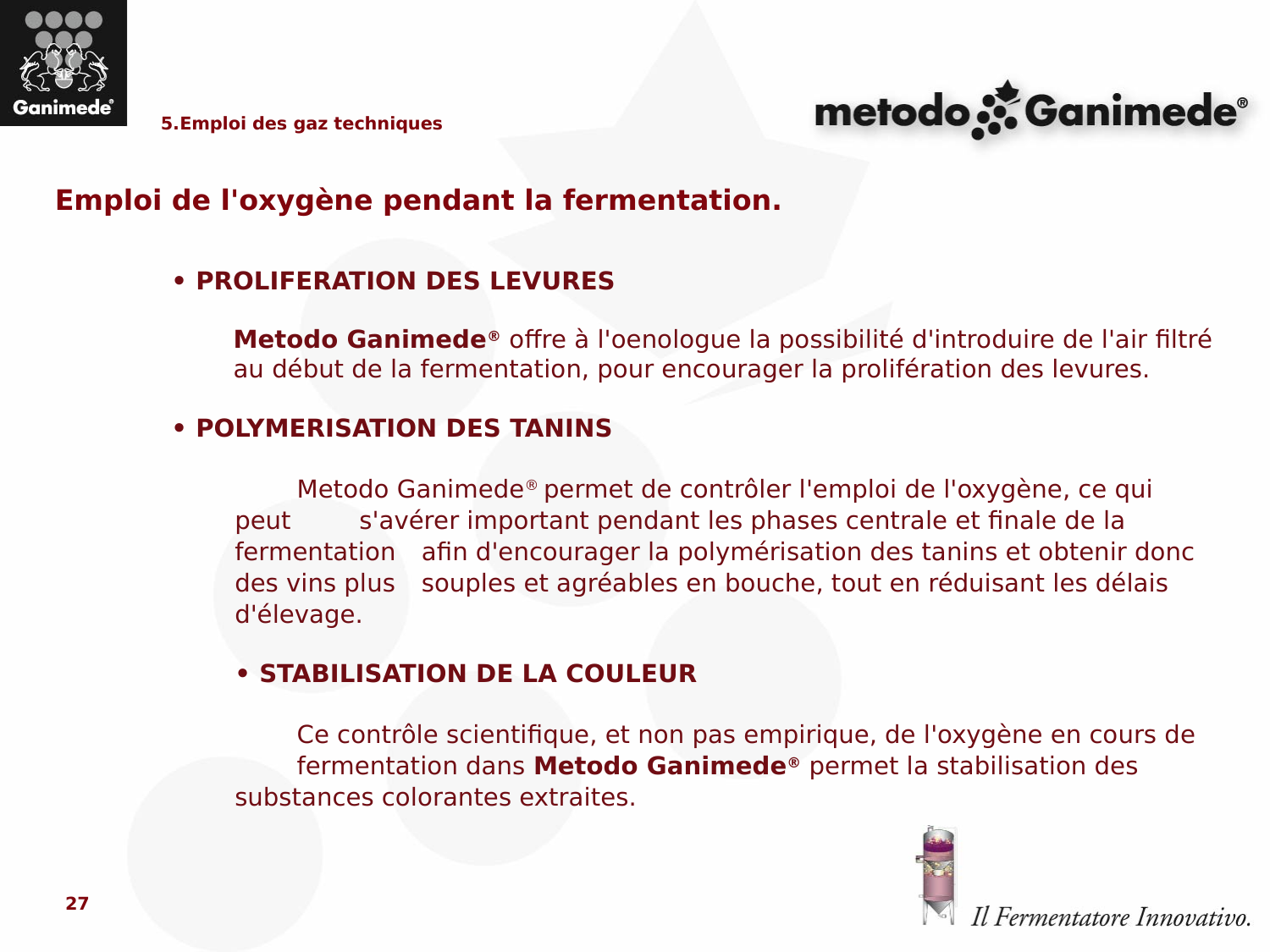

5.Emploi des gaz techniques
Emploi de l'oxygène pendant la fermentation.
• PROLIFERATION DES LEVURES

	Metodo Ganimede® offre à l'oenologue la possibilité d'introduire de l'air filtré 	au début de la fermentation, pour encourager la prolifération des levures.

• POLYMERISATION DES TANINS

	Metodo Ganimede® permet de contrôler l'emploi de l'oxygène, ce qui peut 	s'avérer important pendant les phases centrale et finale de la fermentation 	afin d'encourager la polymérisation des tanins et obtenir donc des vins plus 	souples et agréables en bouche, tout en réduisant les délais d'élevage.

• STABILISATION DE LA COULEUR

	Ce contrôle scientifique, et non pas empirique, de l'oxygène en cours de 	fermentation dans Metodo Ganimede® permet la stabilisation des 	substances colorantes extraites.
27